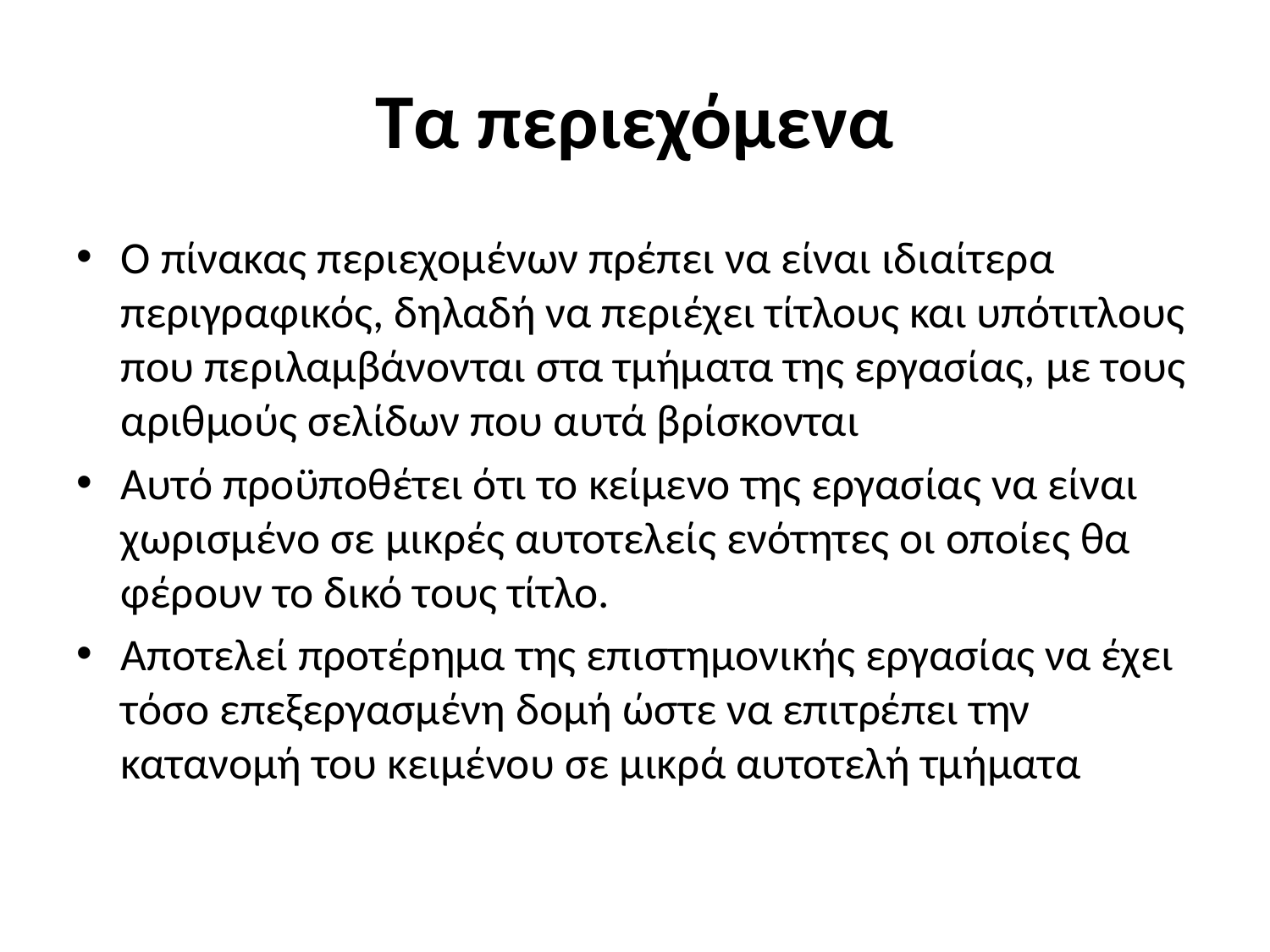

# Τα περιεχόμενα
O πίνακας περιεχομένων πρέπει να είναι ιδιαίτερα περιγραφικός, δηλαδή να περιέχει τίτλους και υπότιτλους που περιλαμβάνονται στα τμήματα της εργασίας, με τους αριθμούς σελίδων που αυτά βρίσκονται
Αυτό προϋποθέτει ότι το κείμενο της εργασίας να είναι χωρισμένο σε μικρές αυτοτελείς ενότητες οι οποίες θα φέρουν το δικό τους τίτλο.
Αποτελεί προτέρημα της επιστημονικής εργασίας να έχει τόσο επεξεργασμένη δομή ώστε να επιτρέπει την κατανομή του κειμένου σε μικρά αυτοτελή τμήματα